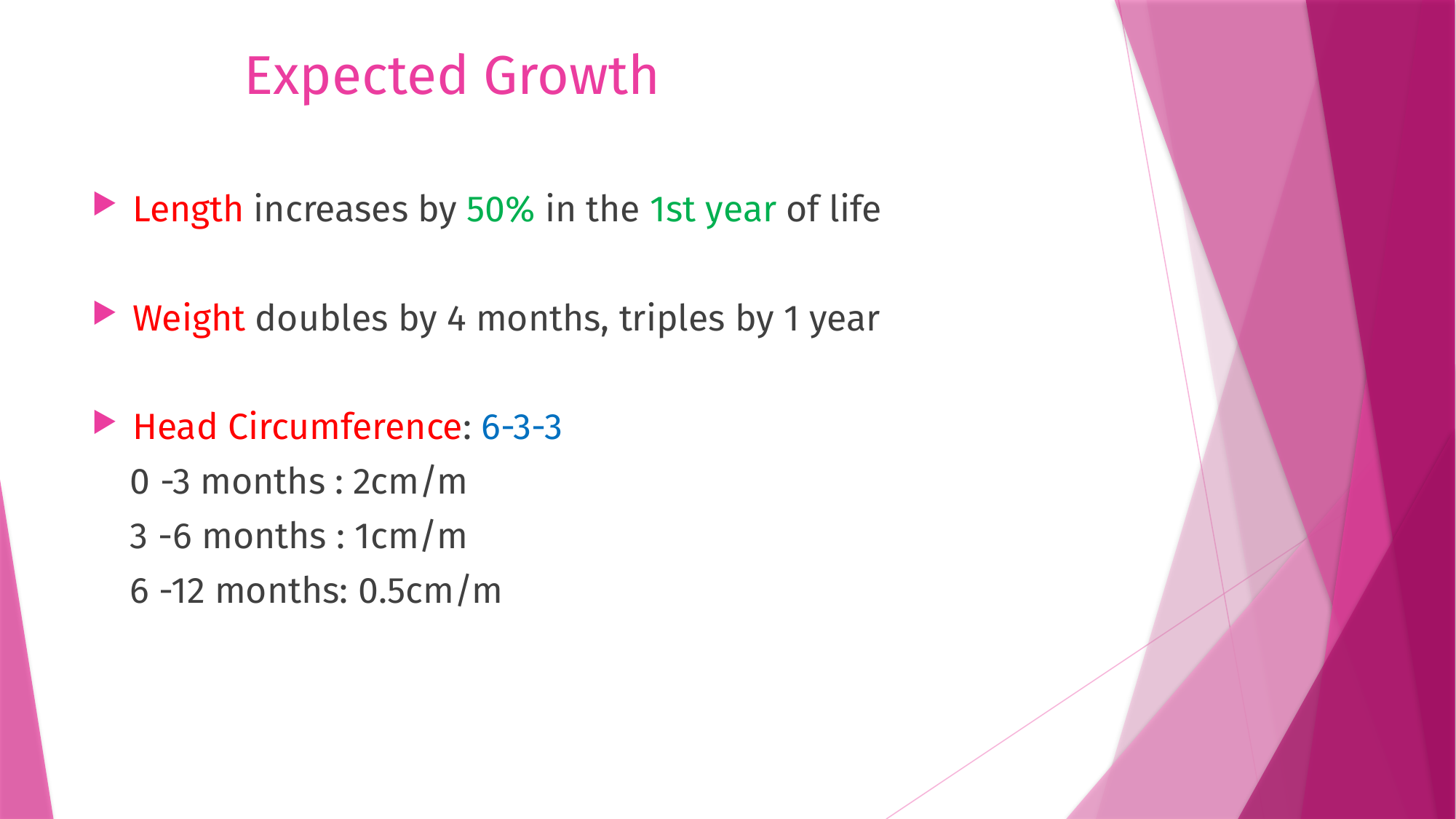

# Expected Growth
Length increases by 50% in the 1st year of life

Weight doubles by 4 months, triples by 1 year

Head Circumference: 6-3-3
    0 -3 months : 2cm/m
    3 -6 months : 1cm/m
    6 -12 months: 0.5cm/m